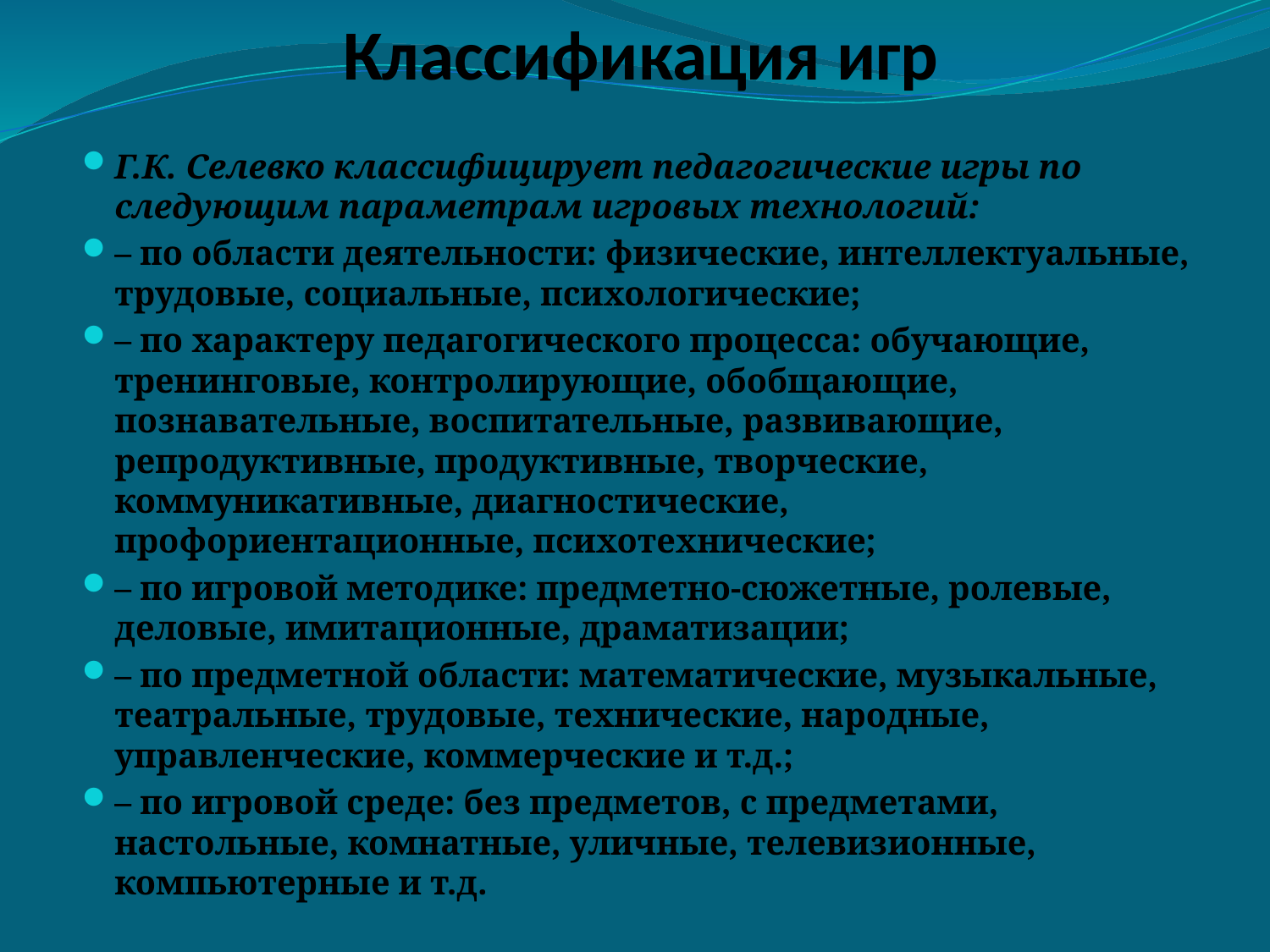

# Классификация игр
Г.К. Селевко классифицирует педагогические игры по следующим параметрам игровых технологий:
– по области деятельности: физические, интеллектуальные, трудовые, социальные, психологические;
– по характеру педагогического процесса: обучающие, тренинговые, контролирующие, обобщающие, познавательные, воспитательные, развивающие, репродуктивные, продуктивные, творческие, коммуникативные, диагностические, профориентационные, психотехнические;
– по игровой методике: предметно-сюжетные, ролевые, деловые, имитационные, драматизации;
– по предметной области: математические, музыкальные, театральные, трудовые, технические, народные, управленческие, коммерческие и т.д.;
– по игровой среде: без предметов, с предметами, настольные, комнатные, уличные, телевизионные, компьютерные и т.д.